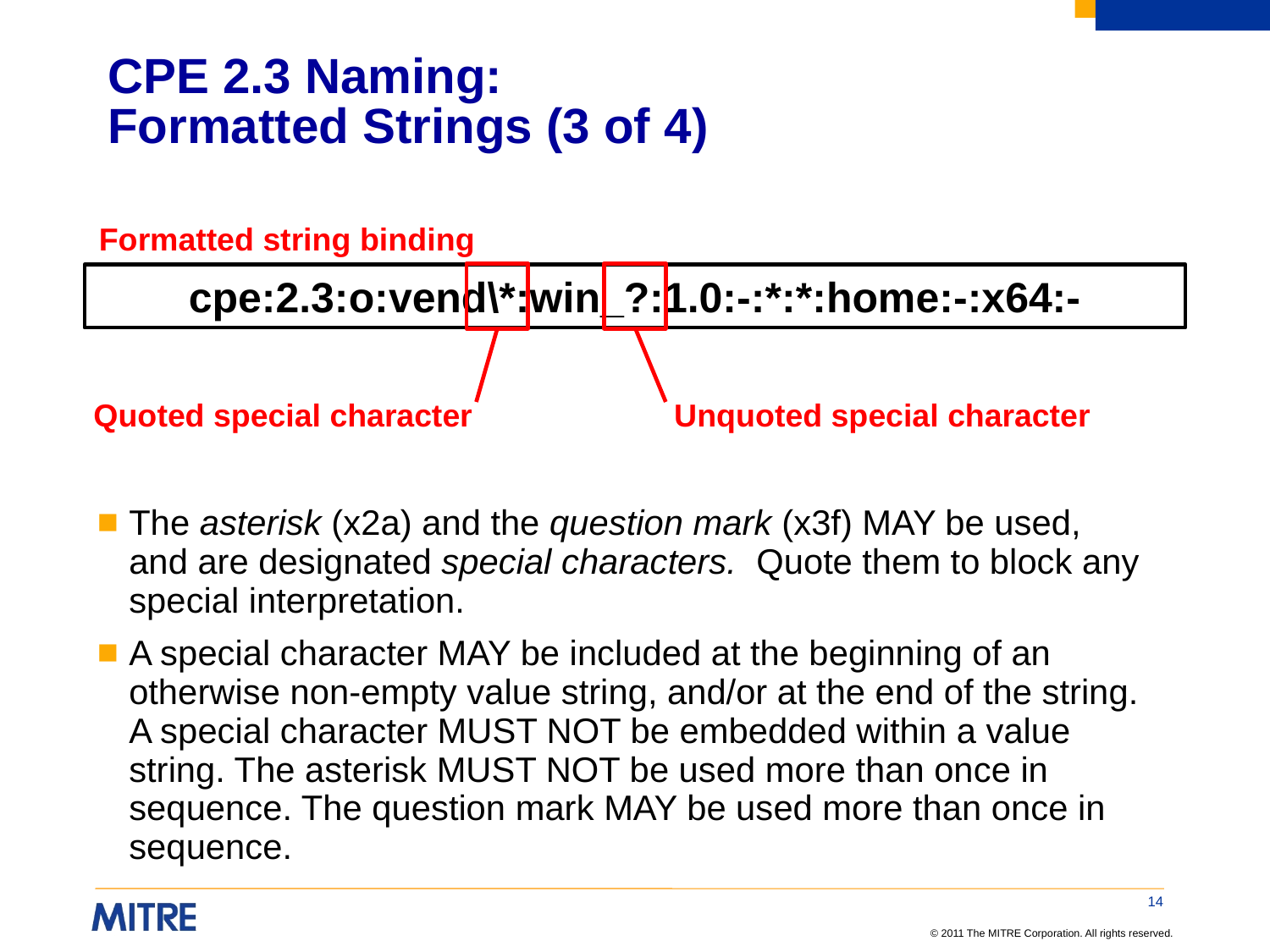

# CPE 2.3 Naming: Formatted Strings (3 of 4)
Formatted string binding

cpe:2.3:o:vend\*:win_?:1.0:-:*:*:home:-:x64:-
Quoted special character
Unquoted special character
The asterisk (x2a) and the question mark (x3f) MAY be used, and are designated special characters.  Quote them to block any special interpretation.
A special character MAY be included at the beginning of an otherwise non-empty value string, and/or at the end of the string. A special character MUST NOT be embedded within a value string. The asterisk MUST NOT be used more than once in sequence. The question mark MAY be used more than once in sequence.

14